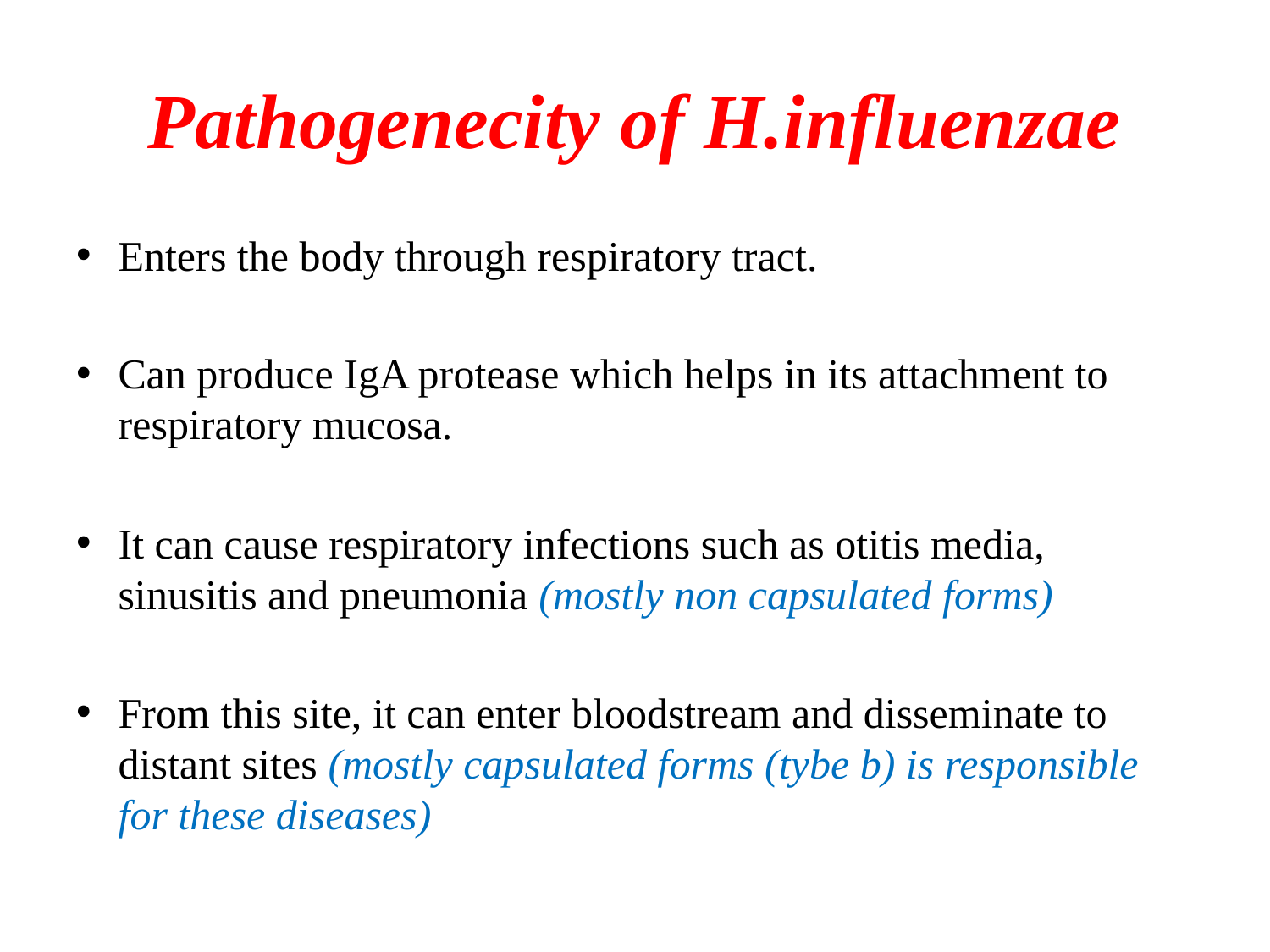

# Pathogenecity of H.influenzae
Enters the body through respiratory tract.

Can produce IgA protease which helps in its attachment to respiratory mucosa.

It can cause respiratory infections such as otitis media, sinusitis and pneumonia (mostly non capsulated forms)

From this site, it can enter bloodstream and disseminate to distant sites (mostly capsulated forms (tybe b) is responsible for these diseases)